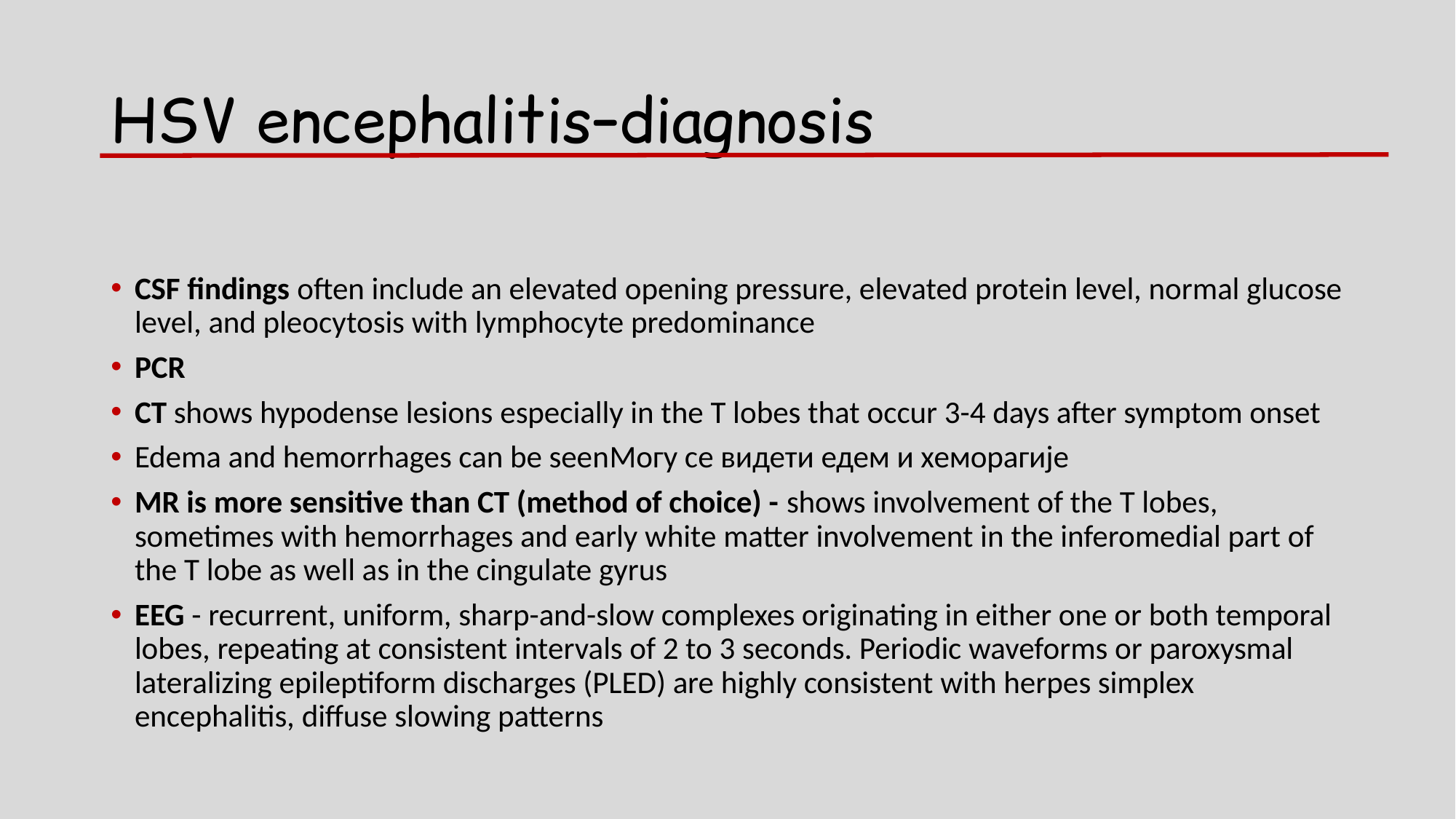

# HSV encephalitis–diagnosis

CSF findings often include an elevated opening pressure, elevated protein level, normal glucose level, and pleocytosis with lymphocyte predominance
PCR
CТ shows hypodense lesions especially in the T lobes that occur 3-4 days after symptom onset
Edema and hemorrhages can be seenMогу се видети едем и хеморагије
MR is more sensitive than CT (method of choice) - shows involvement of the T lobes, sometimes with hemorrhages and early white matter involvement in the inferomedial part of the T lobe as well as in the cingulate gyrus
EEG - recurrent, uniform, sharp-and-slow complexes originating in either one or both temporal lobes, repeating at consistent intervals of 2 to 3 seconds. Periodic waveforms or paroxysmal lateralizing epileptiform discharges (PLED) are highly consistent with herpes simplex encephalitis, diffuse slowing patterns